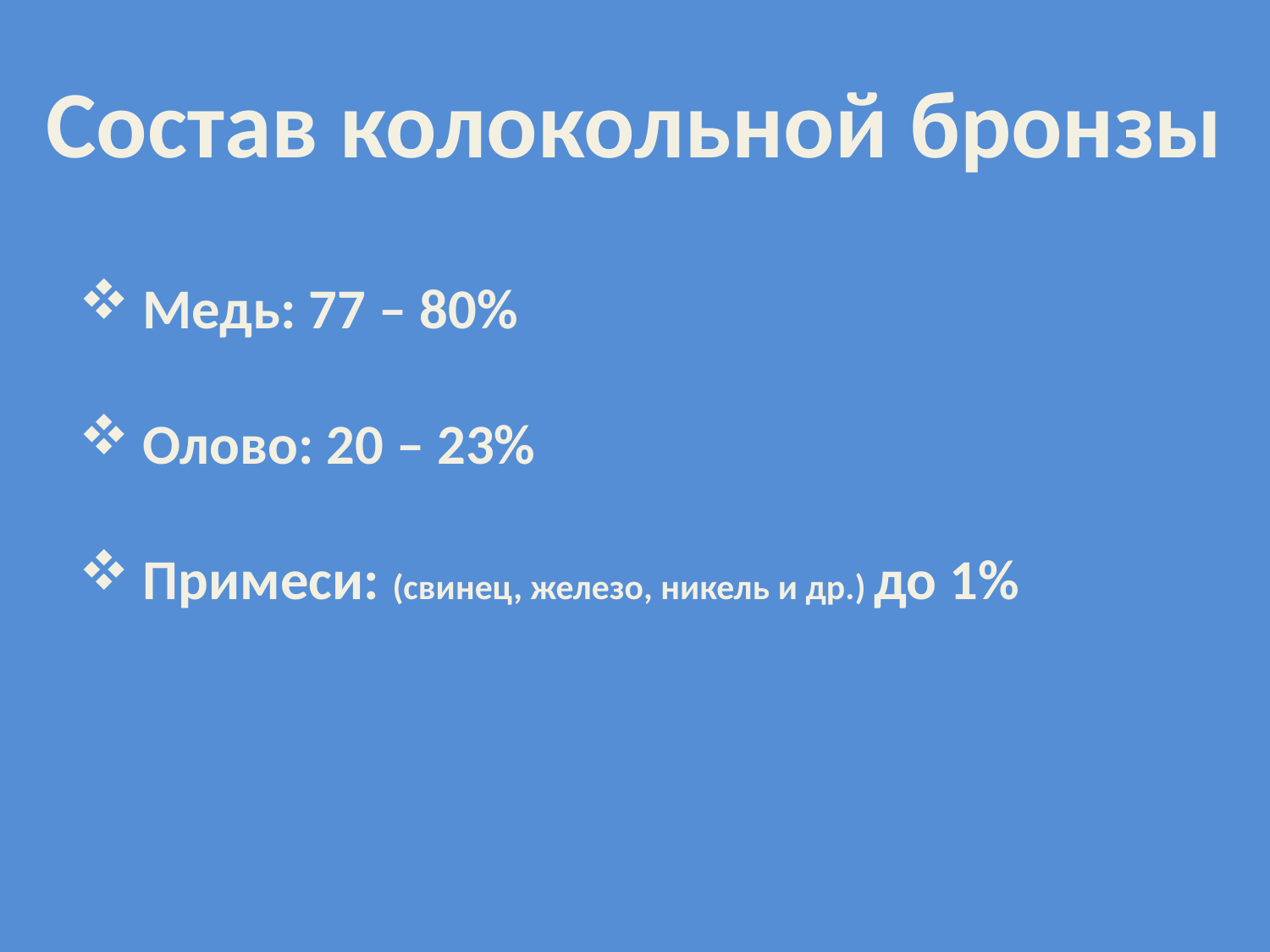

Состав колокольной бронзы
Медь: 77 – 80%

Олово: 20 – 23%

Примеси: (свинец, железо, никель и др.) до 1%